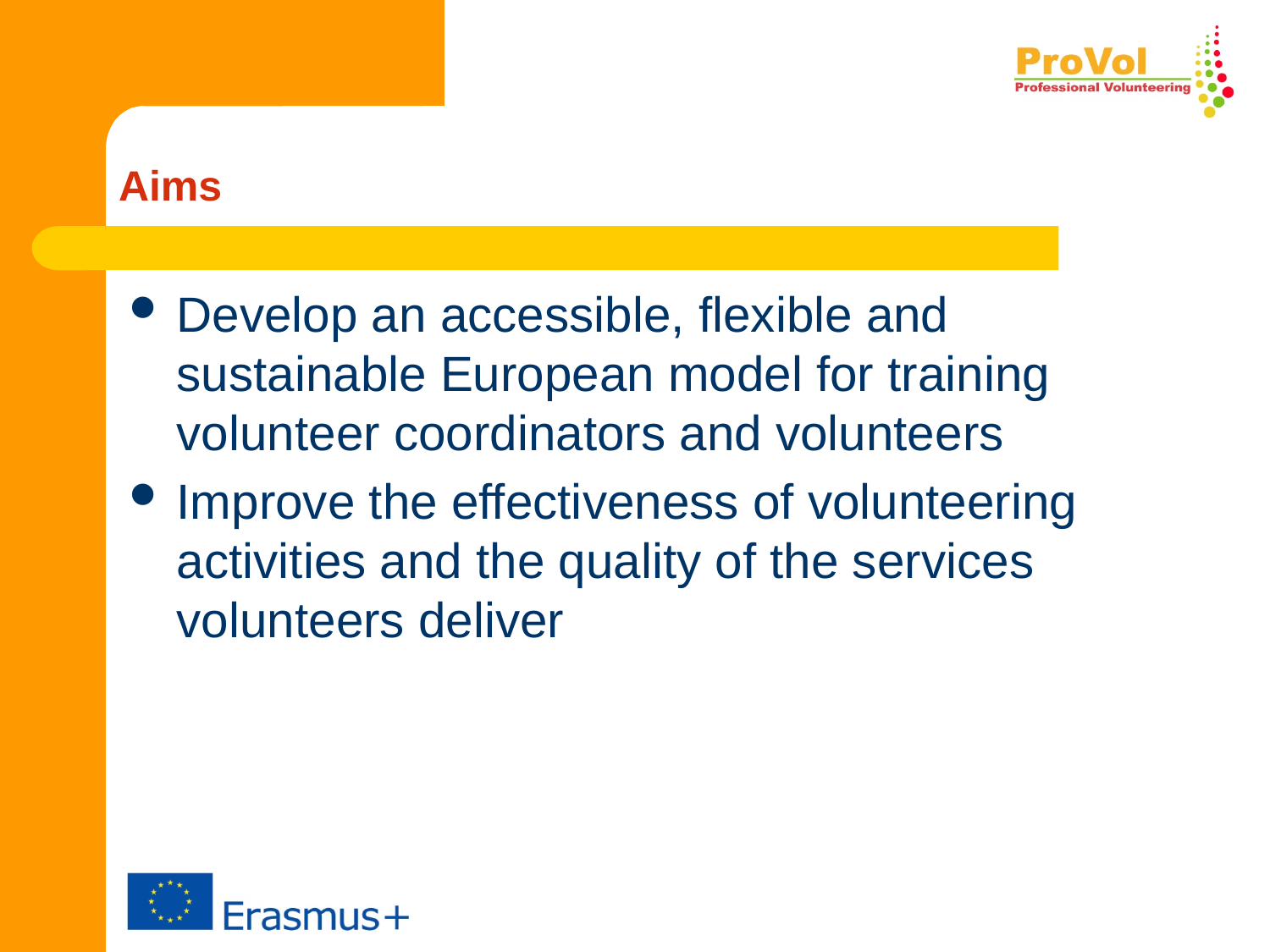

# Aims
Develop an accessible, flexible and sustainable European model for training volunteer coordinators and volunteers
Improve the effectiveness of volunteering activities and the quality of the services volunteers deliver